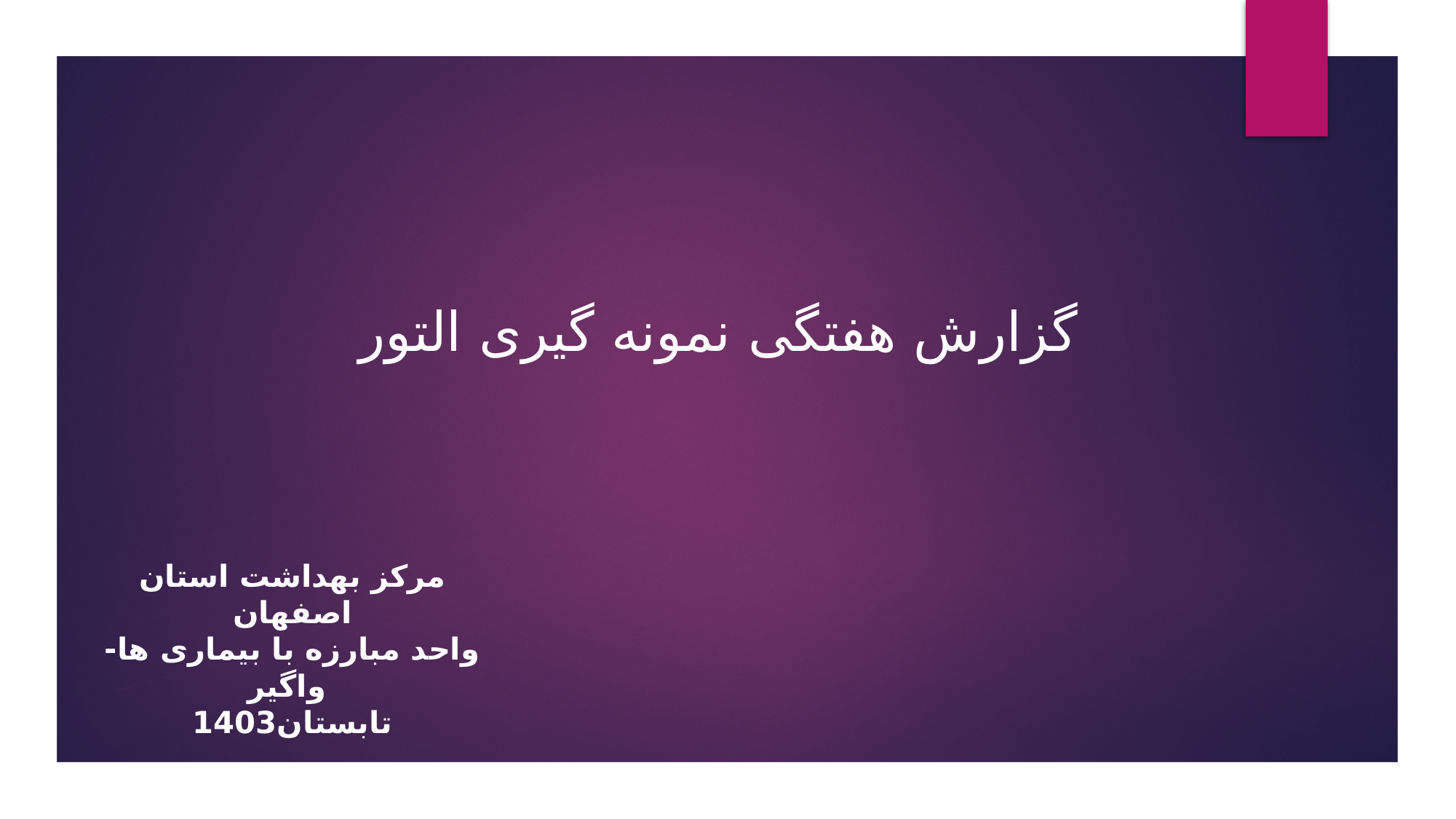

# گزارش هفتگی نمونه گیری التور
مرکز بهداشت استان اصفهان
واحد مبارزه با بیماری ها-واگیر
تابستان1403